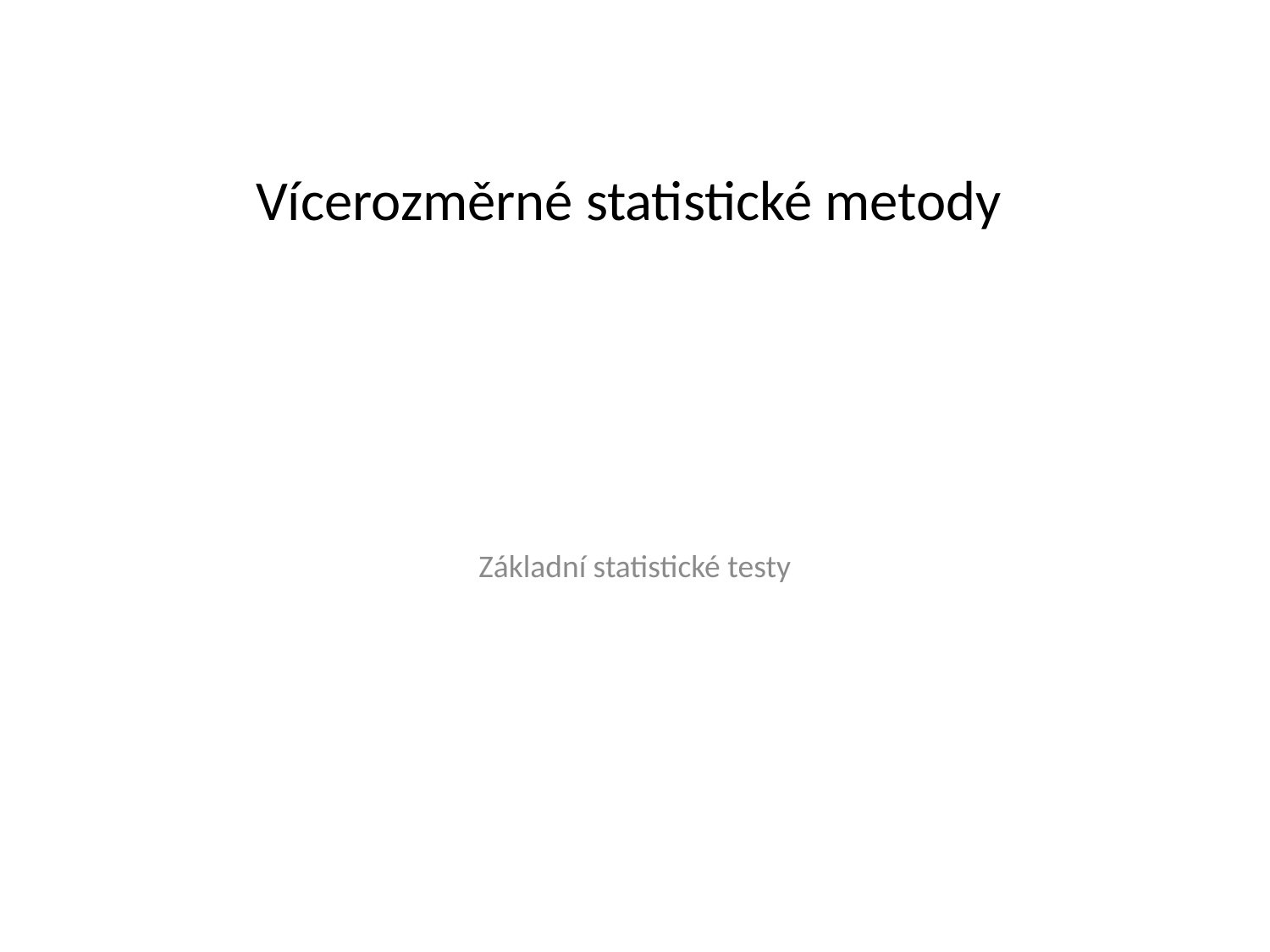

# Vícerozměrné statistické metody
Základní statistické testy